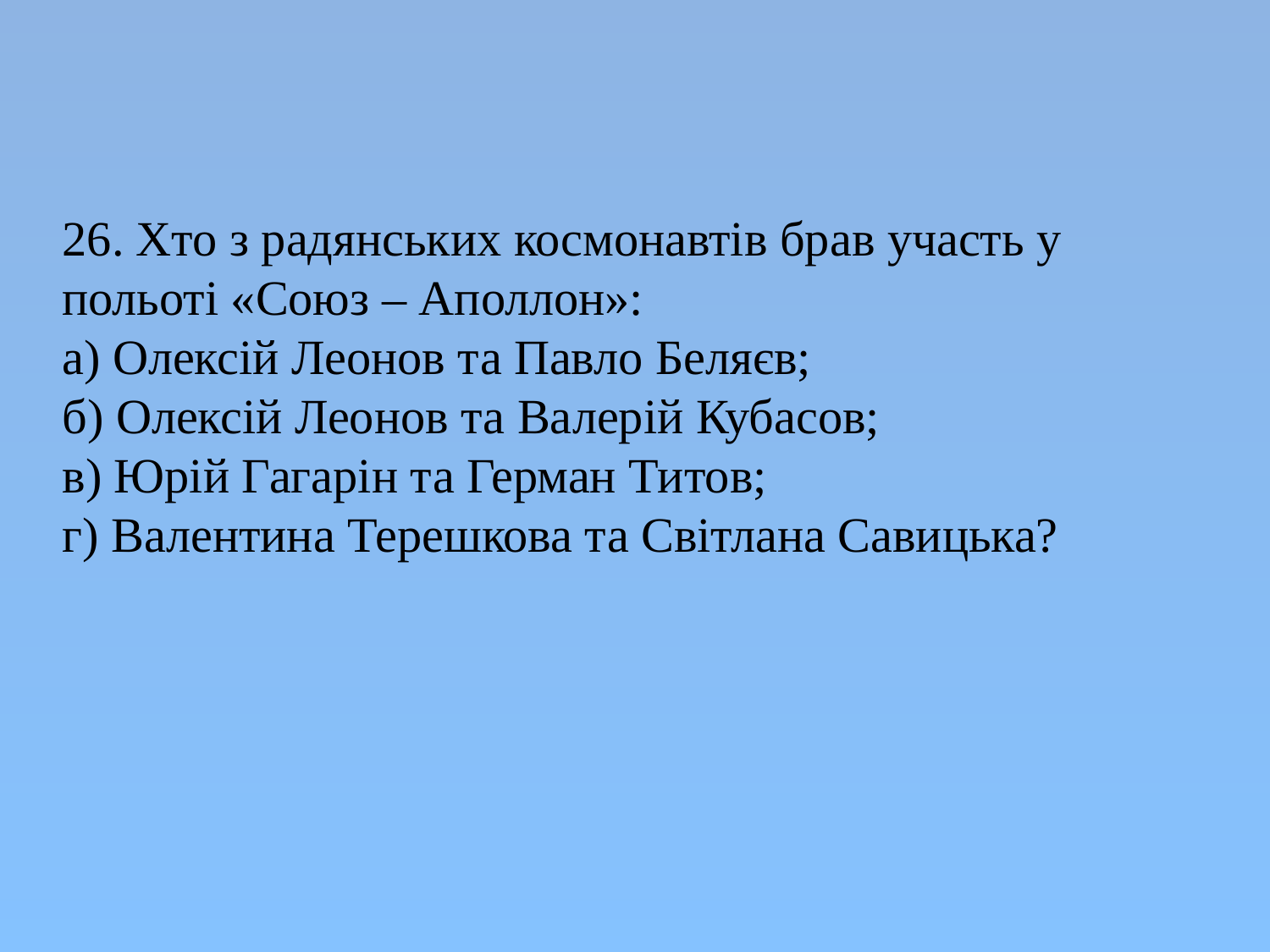

26. Хто з радянських космонавтів брав участь у польоті «Союз – Аполлон»:
а) Олексій Леонов та Павло Беляєв;
б) Олексій Леонов та Валерій Кубасов;
в) Юрій Гагарін та Герман Титов;
г) Валентина Терешкова та Світлана Савицька?